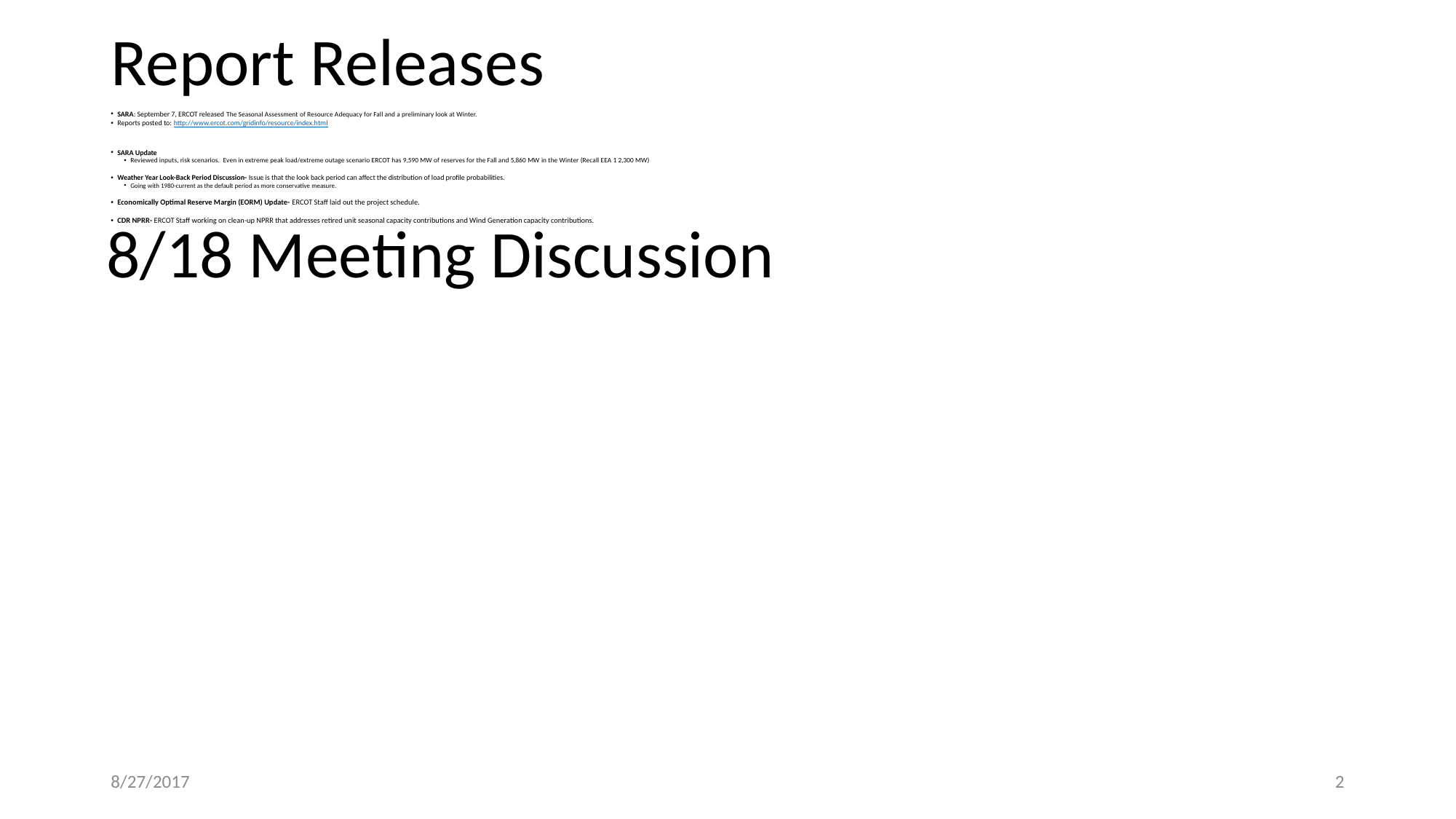

# Report Releases
SARA: September 7, ERCOT released The Seasonal Assessment of Resource Adequacy for Fall and a preliminary look at Winter.
Reports posted to: http://www.ercot.com/gridinfo/resource/index.html

SARA Update
Reviewed inputs, risk scenarios.  Even in extreme peak load/extreme outage scenario ERCOT has 9,590 MW of reserves for the Fall and 5,860 MW in the Winter (Recall EEA 1 2,300 MW)

Weather Year Look-Back Period Discussion- Issue is that the look back period can affect the distribution of load profile probabilities.
Going with 1980-current as the default period as more conservative measure.

Economically Optimal Reserve Margin (EORM) Update- ERCOT Staff laid out the project schedule.

CDR NPRR- ERCOT Staff working on clean-up NPRR that addresses retired unit seasonal capacity contributions and Wind Generation capacity contributions.

8/18 Meeting Discussion

8/27/2017
2